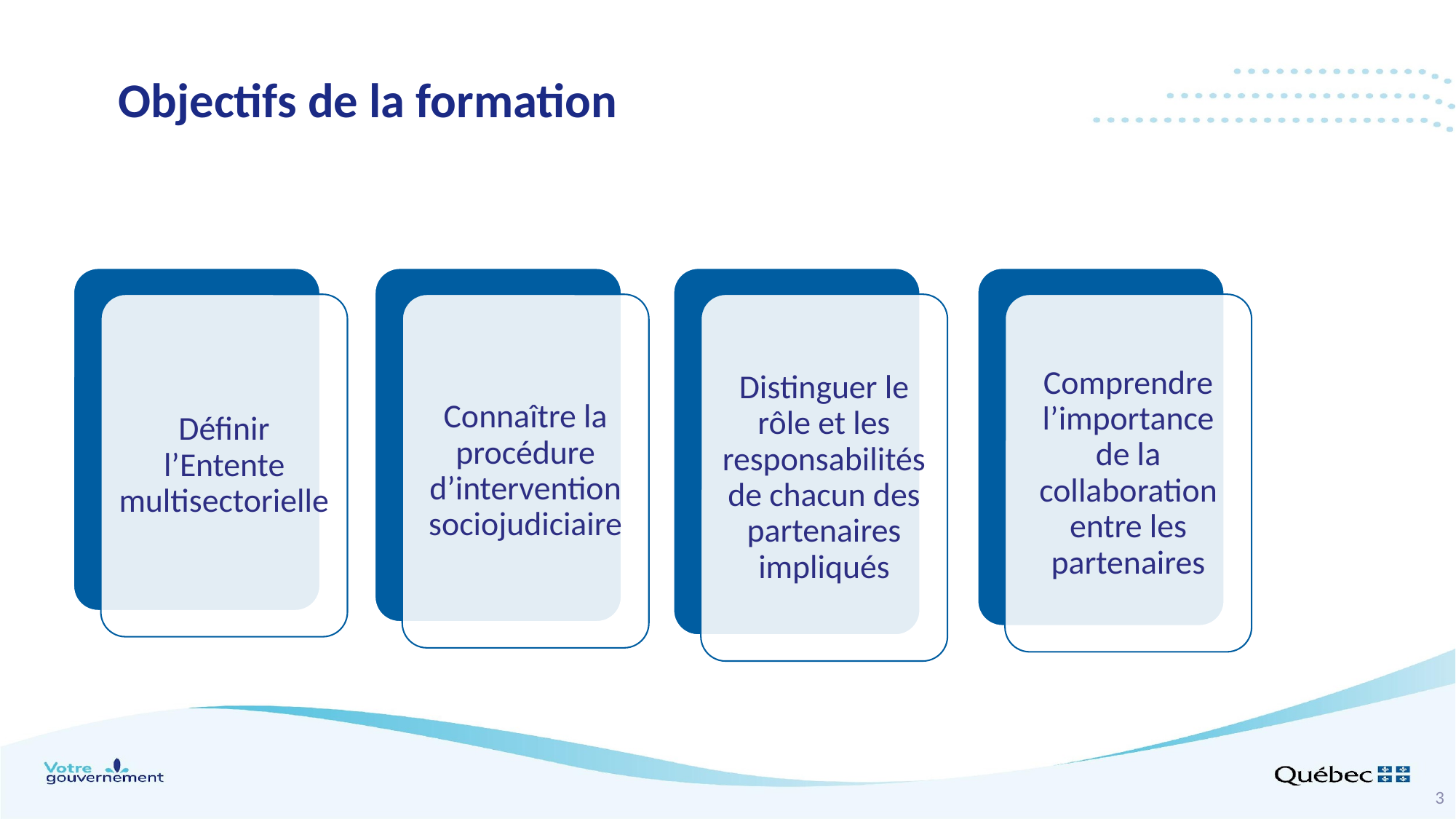

Objectifs de la formation

Définir l’Entente multisectorielle
Connaître la procédure d’intervention sociojudiciaire
Distinguer le rôle et les responsabilités de chacun des partenaires impliqués
Comprendre l’importance de la collaboration entre les partenaires
3